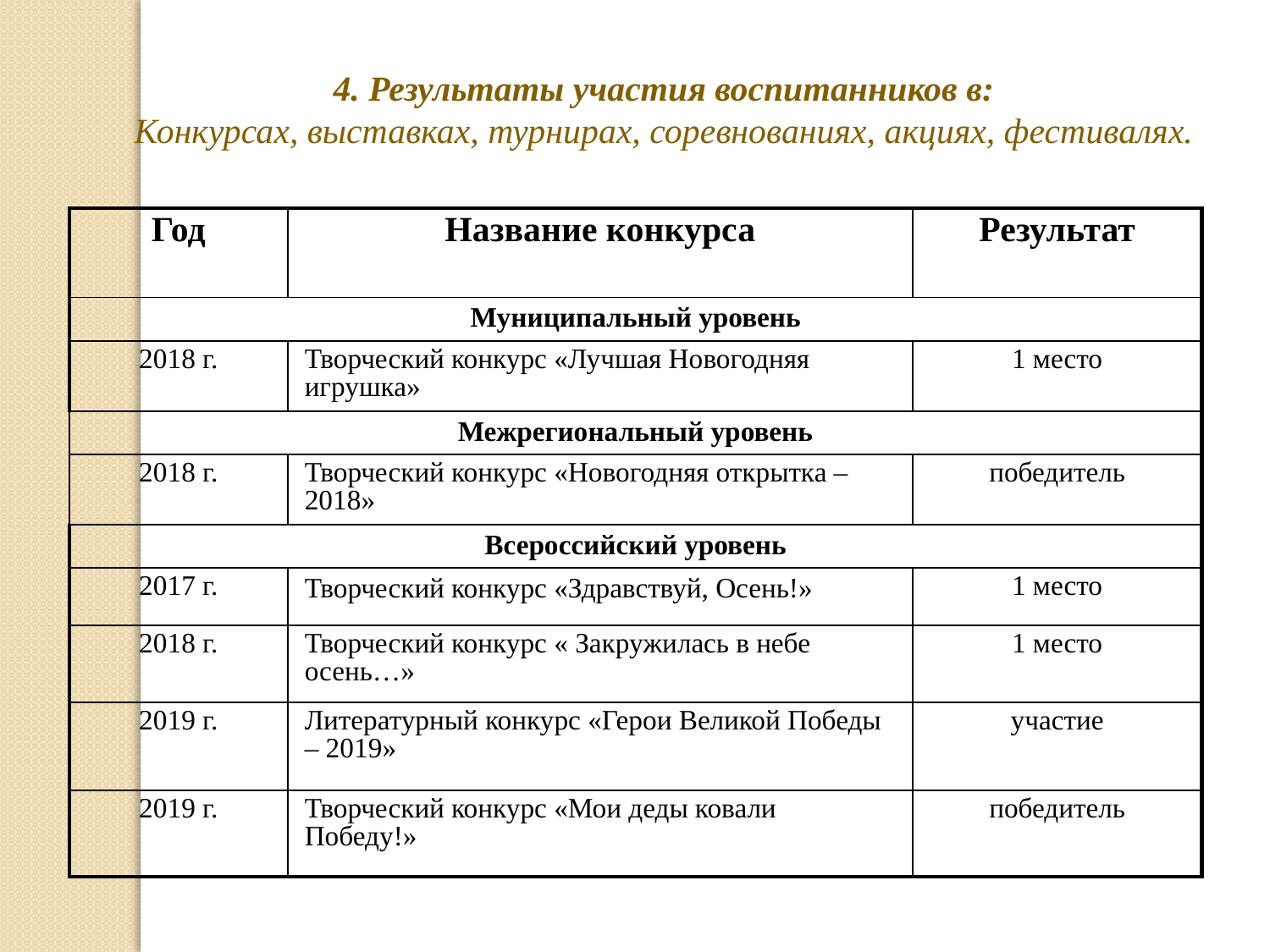

4. Результаты участия воспитанников в:
Конкурсах, выставках, турнирах, соревнованиях, акциях, фестивалях.
| Год | Название конкурса | Результат |
| --- | --- | --- |
| Муниципальный уровень |  |  |
| 2018 г. | Творческий конкурс «Лучшая Новогодняя игрушка» | 1 место |
| Межрегиональный уровень |  |  |
| 2018 г. | Творческий конкурс «Новогодняя открытка – 2018» | победитель |
| Всероссийский уровень |  |  |
| 2017 г. | Творческий конкурс «Здравствуй, Осень!» | 1 место |
| 2018 г. | Творческий конкурс « Закружилась в небе осень…» | 1 место |
| 2019 г. | Литературный конкурс «Герои Великой Победы – 2019» | участие |
| 2019 г. | Творческий конкурс «Мои деды ковали Победу!» | победитель |